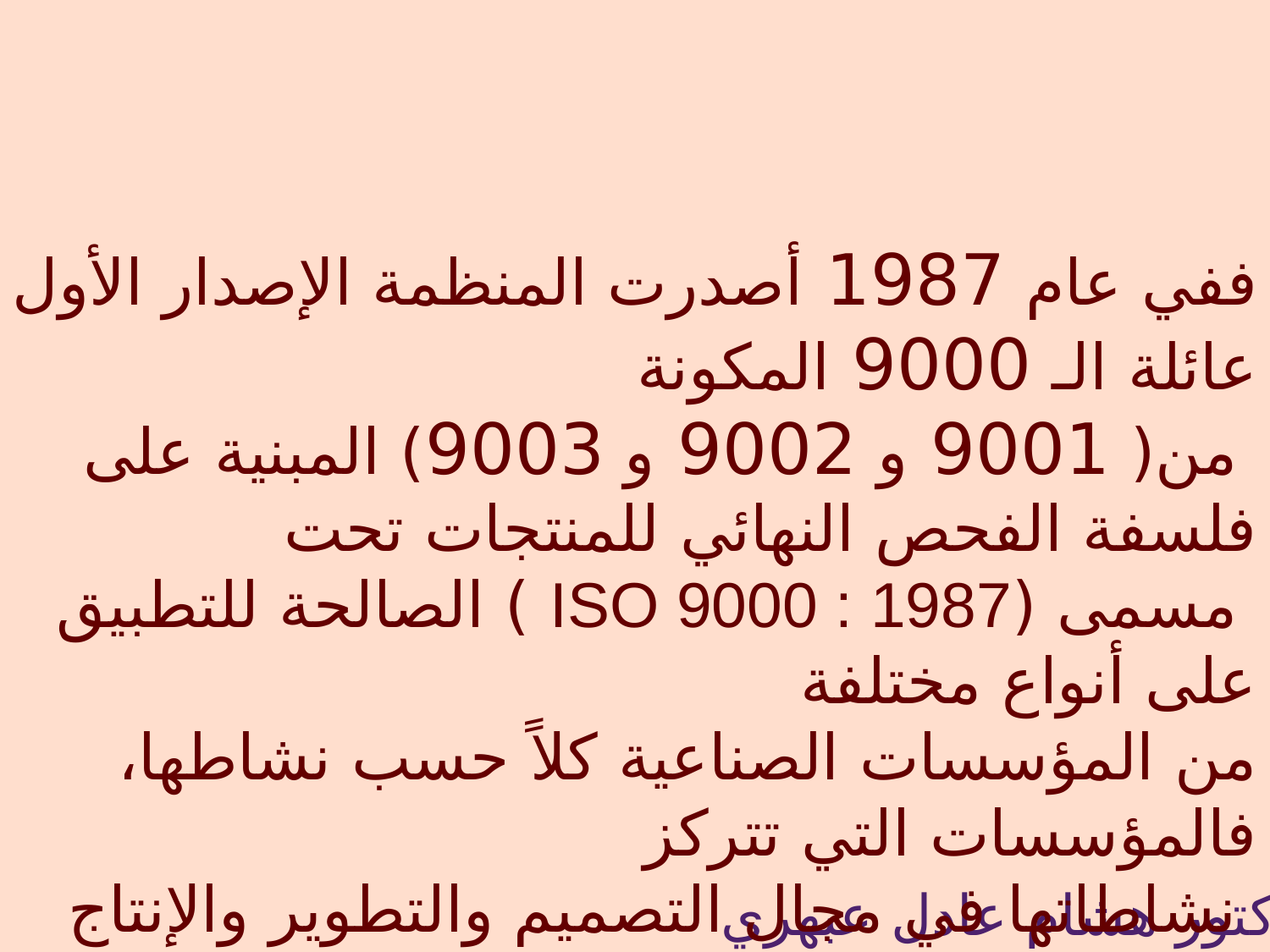

ففي عام 1987 أصدرت المنظمة الإصدار الأول عائلة الـ 9000 المكونة
 من( 9001 و 9002 و 9003) المبنية على فلسفة الفحص النهائي للمنتجات تحت
 مسمى (ISO 9000 : 1987 ) الصالحة للتطبيق على أنواع مختلفة
من المؤسسات الصناعية كلاً حسب نشاطها، فالمؤسسات التي تتركز
 نشاطاتها في مجال التصميم والتطوير والإنتاج والتركيب، والخدمة
 كانت تطبق المواصفة (ISO 9001 : 1987)
الدكتور هشام عادل عبهري